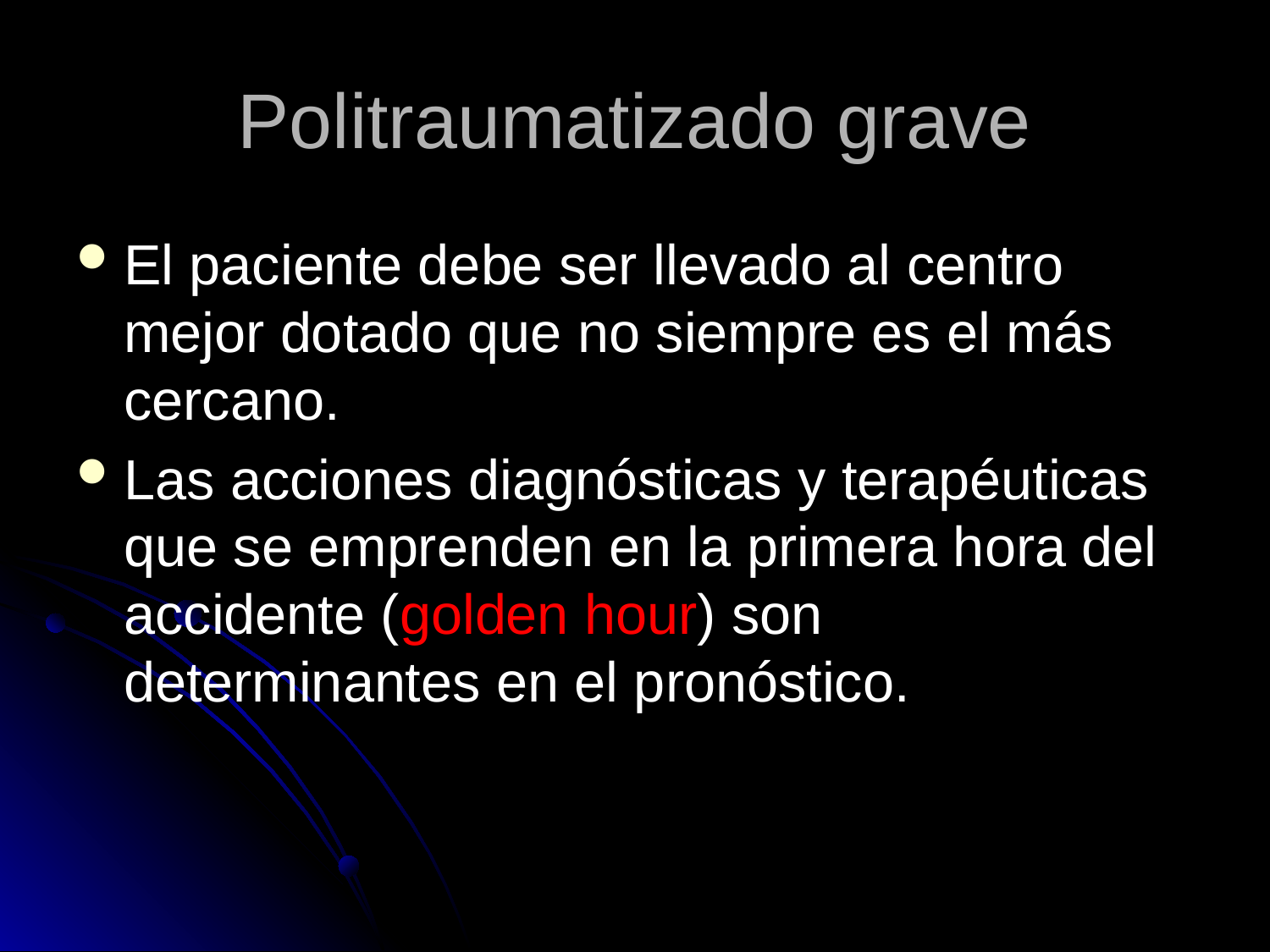

# Politraumatizado grave
El paciente debe ser llevado al centro mejor dotado que no siempre es el más cercano.
Las acciones diagnósticas y terapéuticas que se emprenden en la primera hora del accidente (golden hour) son determinantes en el pronóstico.